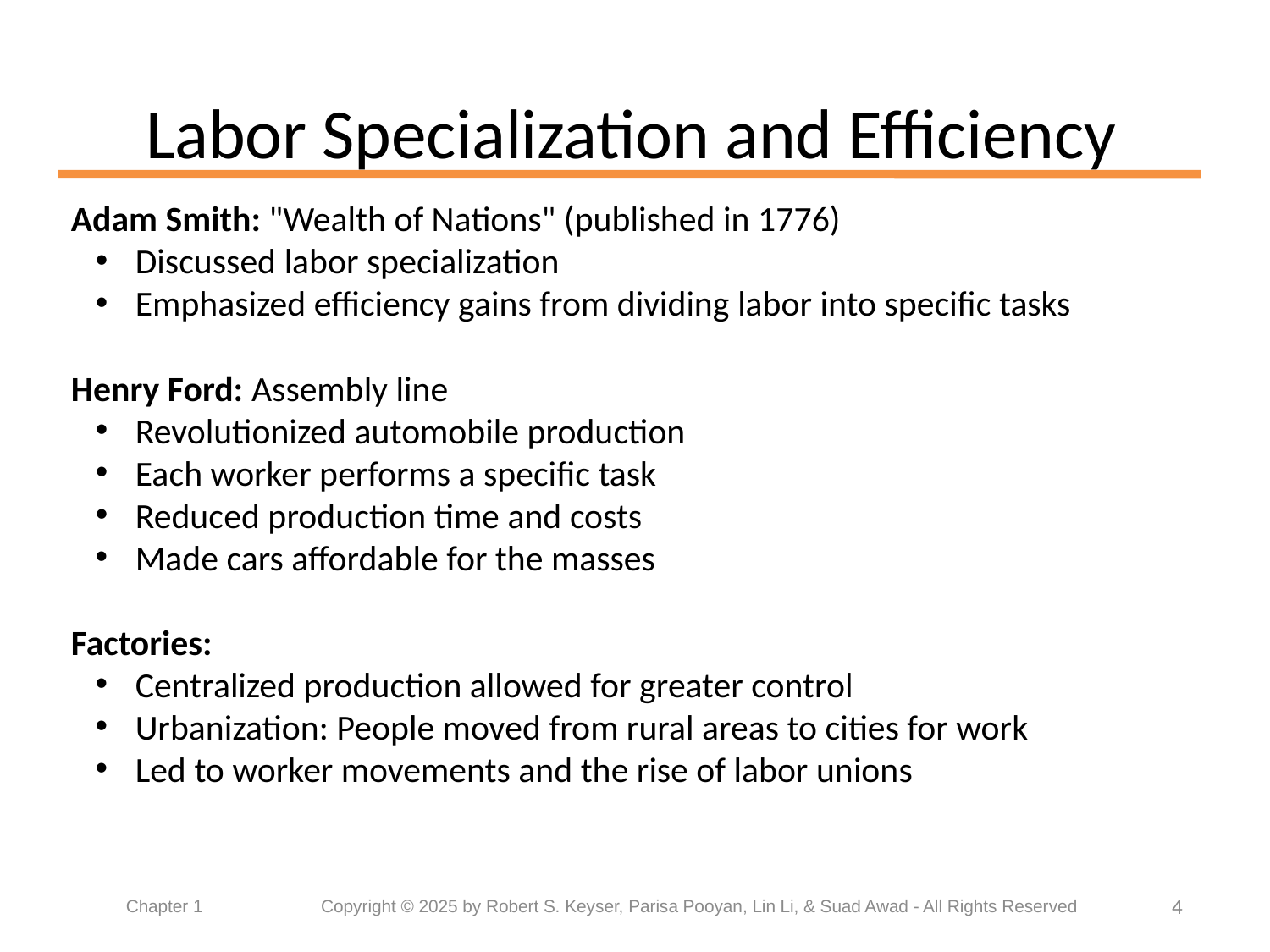

# Labor Specialization and Efficiency

Adam Smith: "Wealth of Nations" (published in 1776)
Discussed labor specialization
Emphasized efficiency gains from dividing labor into specific tasks

Henry Ford: Assembly line
Revolutionized automobile production
Each worker performs a specific task
Reduced production time and costs
Made cars affordable for the masses

Factories:
Centralized production allowed for greater control
Urbanization: People moved from rural areas to cities for work
Led to worker movements and the rise of labor unions
4
Chapter 1 	              Copyright © 2025 by Robert S. Keyser, Parisa Pooyan, Lin Li, & Suad Awad - All Rights Reserved